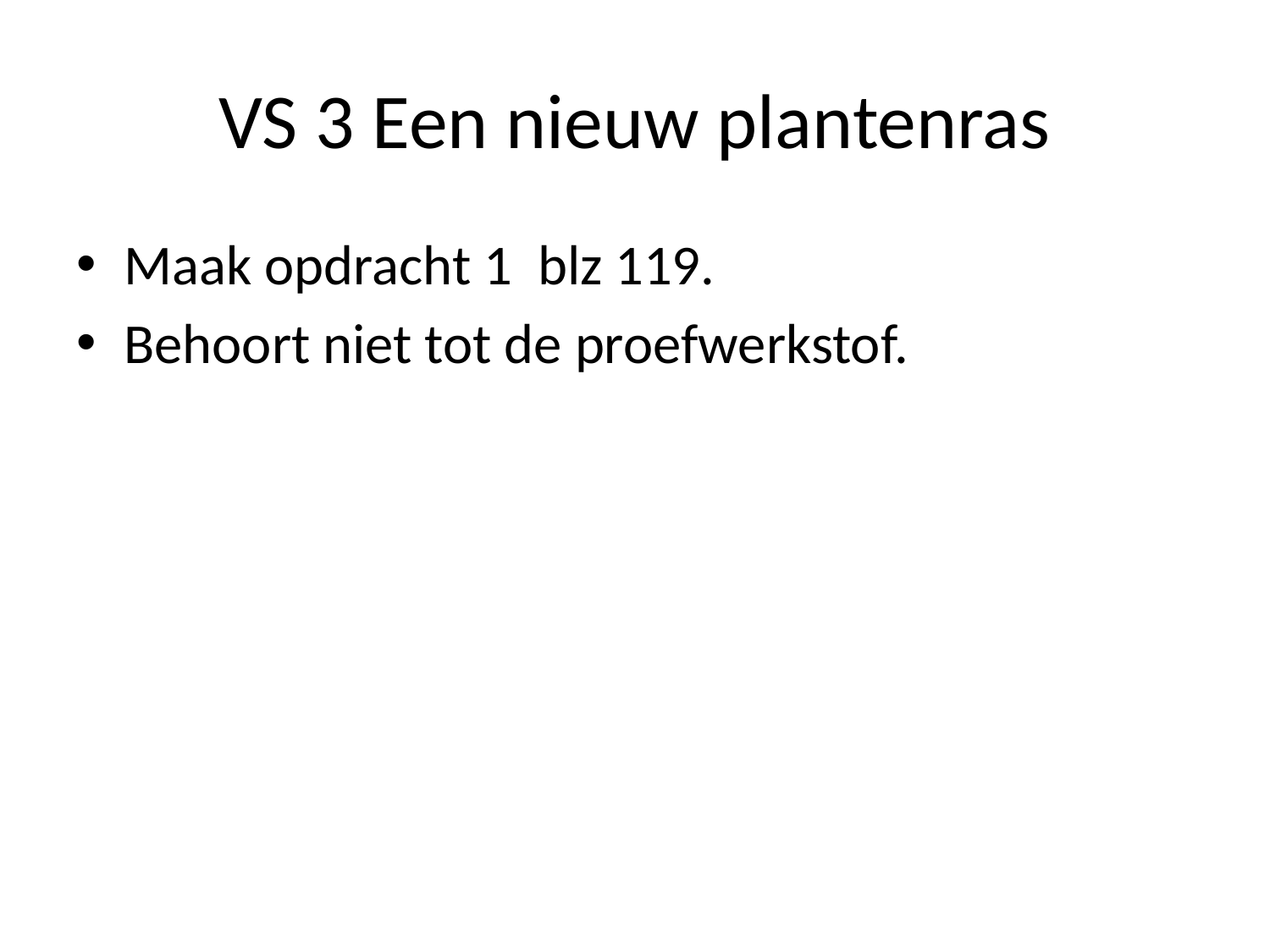

# VS 3 Een nieuw plantenras
Maak opdracht 1  blz 119.
Behoort niet tot de proefwerkstof.